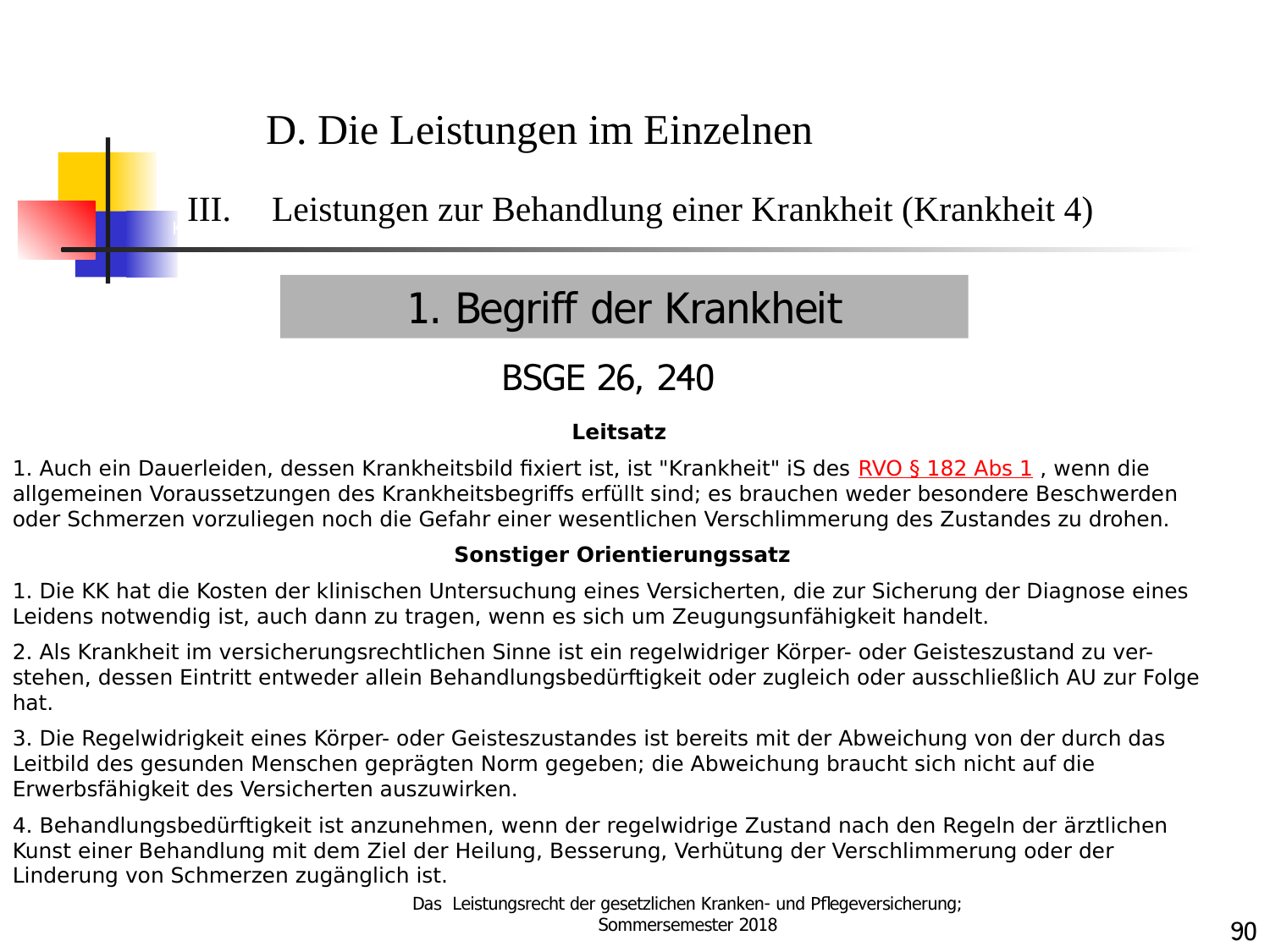

Krankheit 4
D. Die Leistungen im Einzelnen

Leistungen zur Behandlung einer Krankheit (Krankheit 4)
1. Begriff der Krankheit
BSGE 26, 240
Leitsatz
1. Auch ein Dauerleiden, dessen Krankheitsbild fixiert ist, ist "Krankheit" iS des RVO § 182 Abs 1 , wenn die allgemeinen Voraussetzungen des Krankheitsbegriffs erfüllt sind; es brauchen weder besondere Beschwerden oder Schmerzen vorzuliegen noch die Gefahr einer wesentlichen Verschlimmerung des Zustandes zu drohen.
 Sonstiger Orientierungssatz
1. Die KK hat die Kosten der klinischen Untersuchung eines Versicherten, die zur Sicherung der Diagnose eines Leidens notwendig ist, auch dann zu tragen, wenn es sich um Zeugungsunfähigkeit handelt.
2. Als Krankheit im versicherungsrechtlichen Sinne ist ein regelwidriger Körper- oder Geisteszustand zu ver-stehen, dessen Eintritt entweder allein Behandlungsbedürftigkeit oder zugleich oder ausschließlich AU zur Folge hat.
3. Die Regelwidrigkeit eines Körper- oder Geisteszustandes ist bereits mit der Abweichung von der durch das Leitbild des gesunden Menschen geprägten Norm gegeben; die Abweichung braucht sich nicht auf die Erwerbsfähigkeit des Versicherten auszuwirken.
4. Behandlungsbedürftigkeit ist anzunehmen, wenn der regelwidrige Zustand nach den Regeln der ärztlichen Kunst einer Behandlung mit dem Ziel der Heilung, Besserung, Verhütung der Verschlimmerung oder der Linderung von Schmerzen zugänglich ist.
Das  Leistungsrecht der gesetzlichen Kranken- und Pflegeversicherung; Sommersemester 2018
90